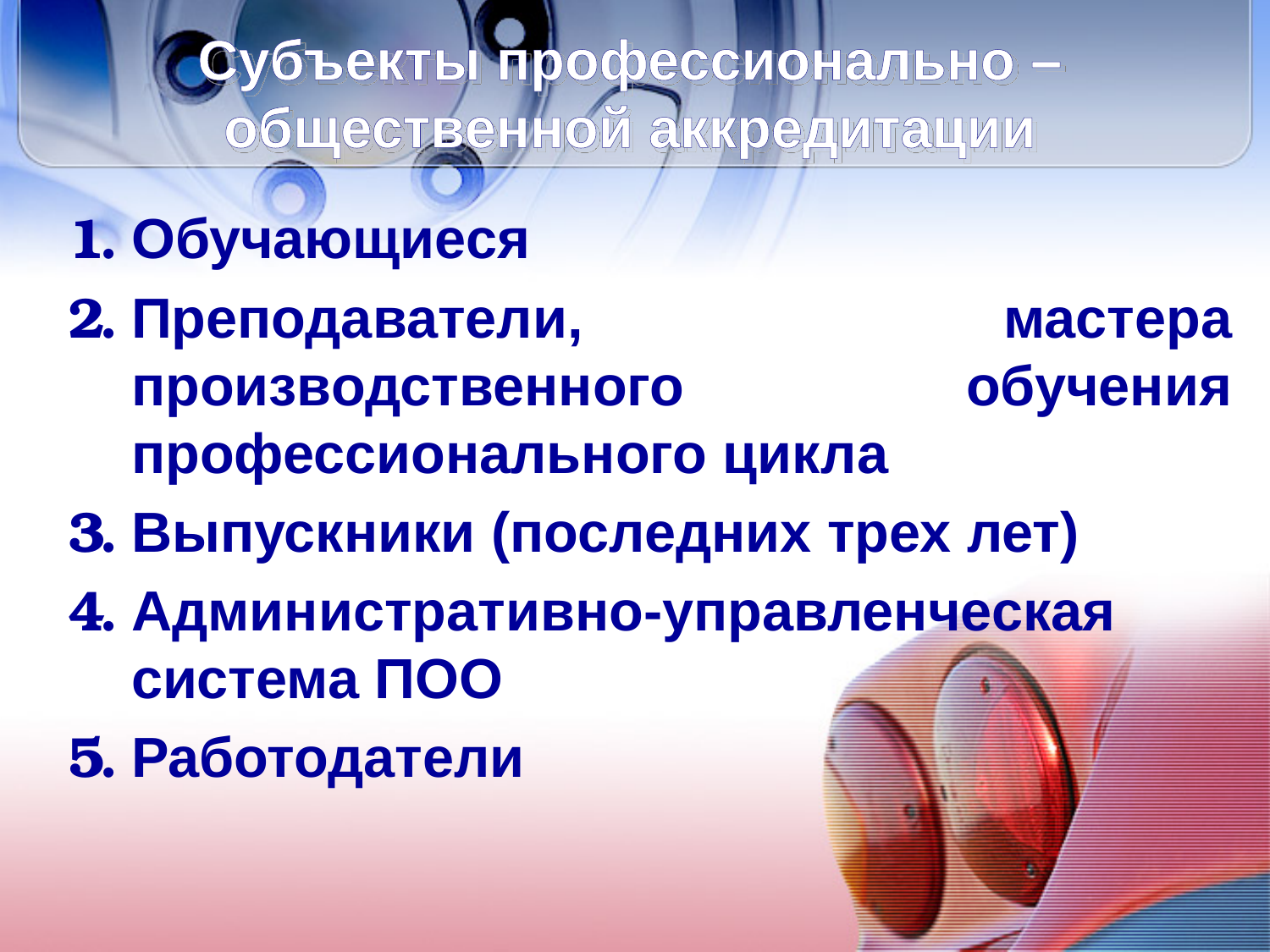

# Субъекты профессионально – общественной аккредитации
Обучающиеся
Преподаватели, мастера производственного обучения профессионального цикла
Выпускники (последних трех лет)
Административно-управленческая система ПОО
Работодатели